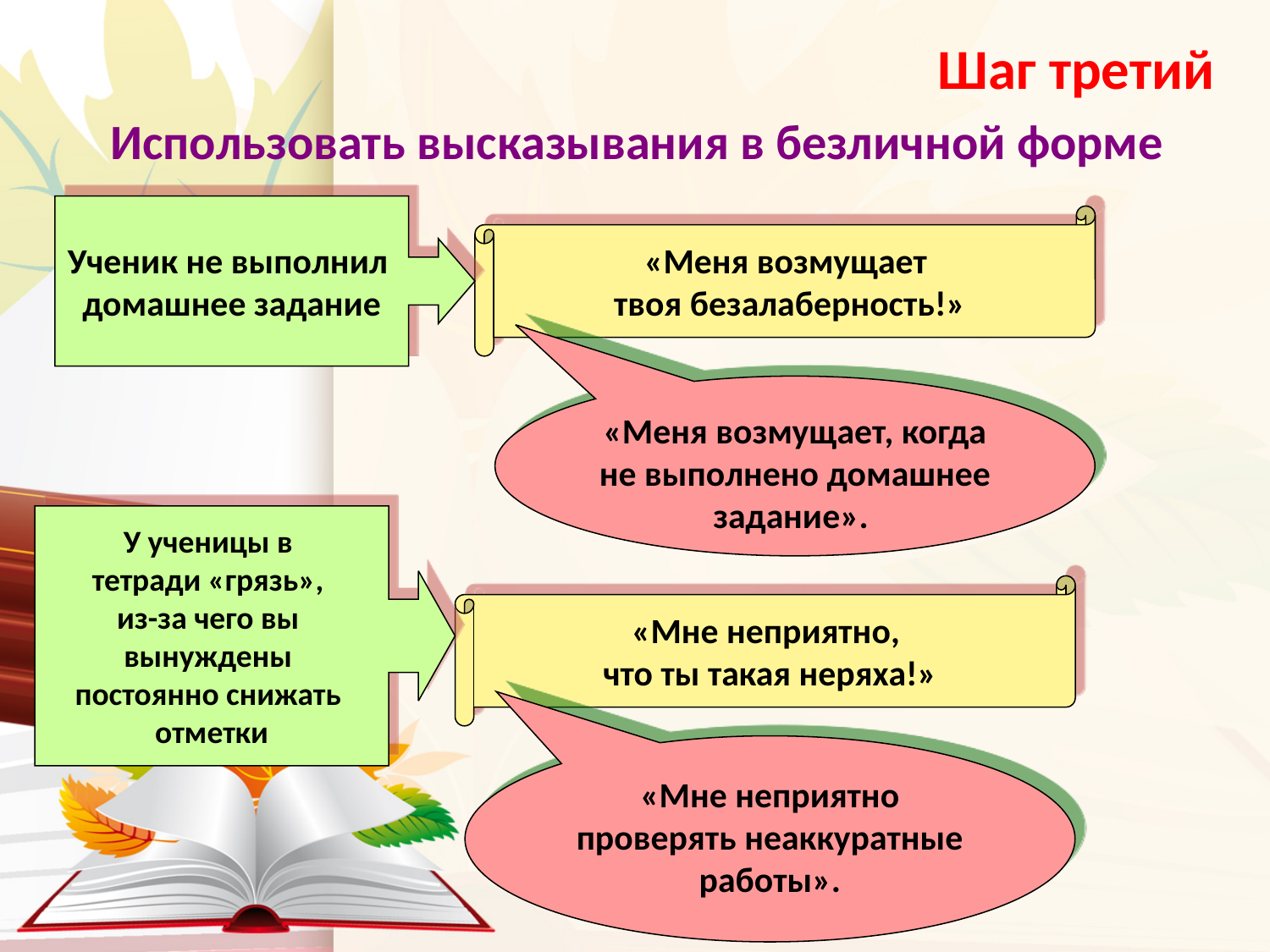

Шаг третий
 Использовать высказывания в безличной форме

Ученик не выполнил
домашнее задание
«Меня возмущает
твоя безалаберность!»
«Меня возмущает, когда не выполнено домашнее задание».

У ученицы в
тетради «грязь»,
из-за чего вы
вынуждены
постоянно снижать
отметки

«Мне неприятно,
что ты такая неряха!»
«Мне неприятно проверять неаккуратные работы».